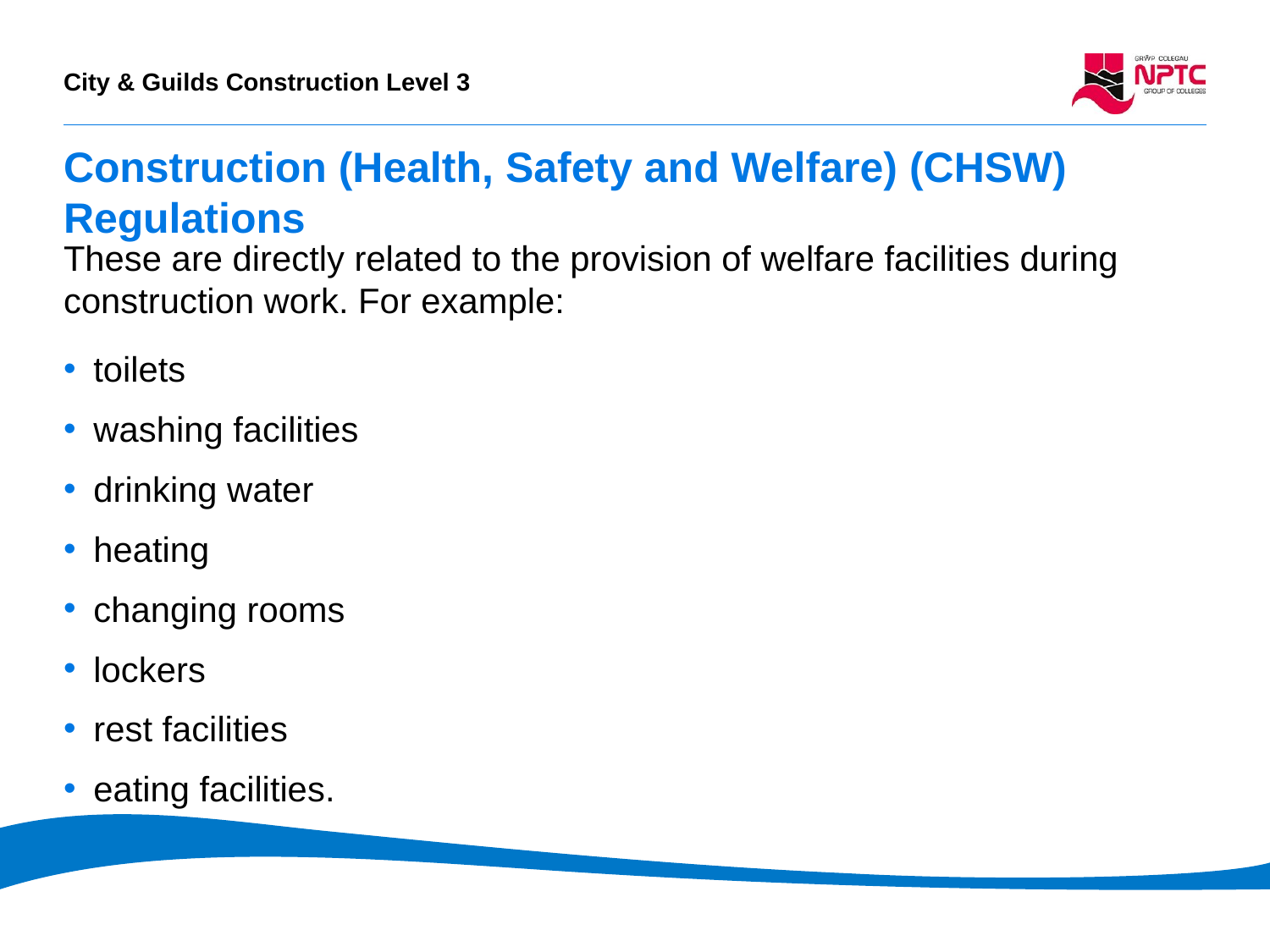

# Construction (Health, Safety and Welfare) (CHSW) Regulations
These are directly related to the provision of welfare facilities during construction work. For example:
toilets
washing facilities
drinking water
heating
changing rooms
lockers
rest facilities
eating facilities.